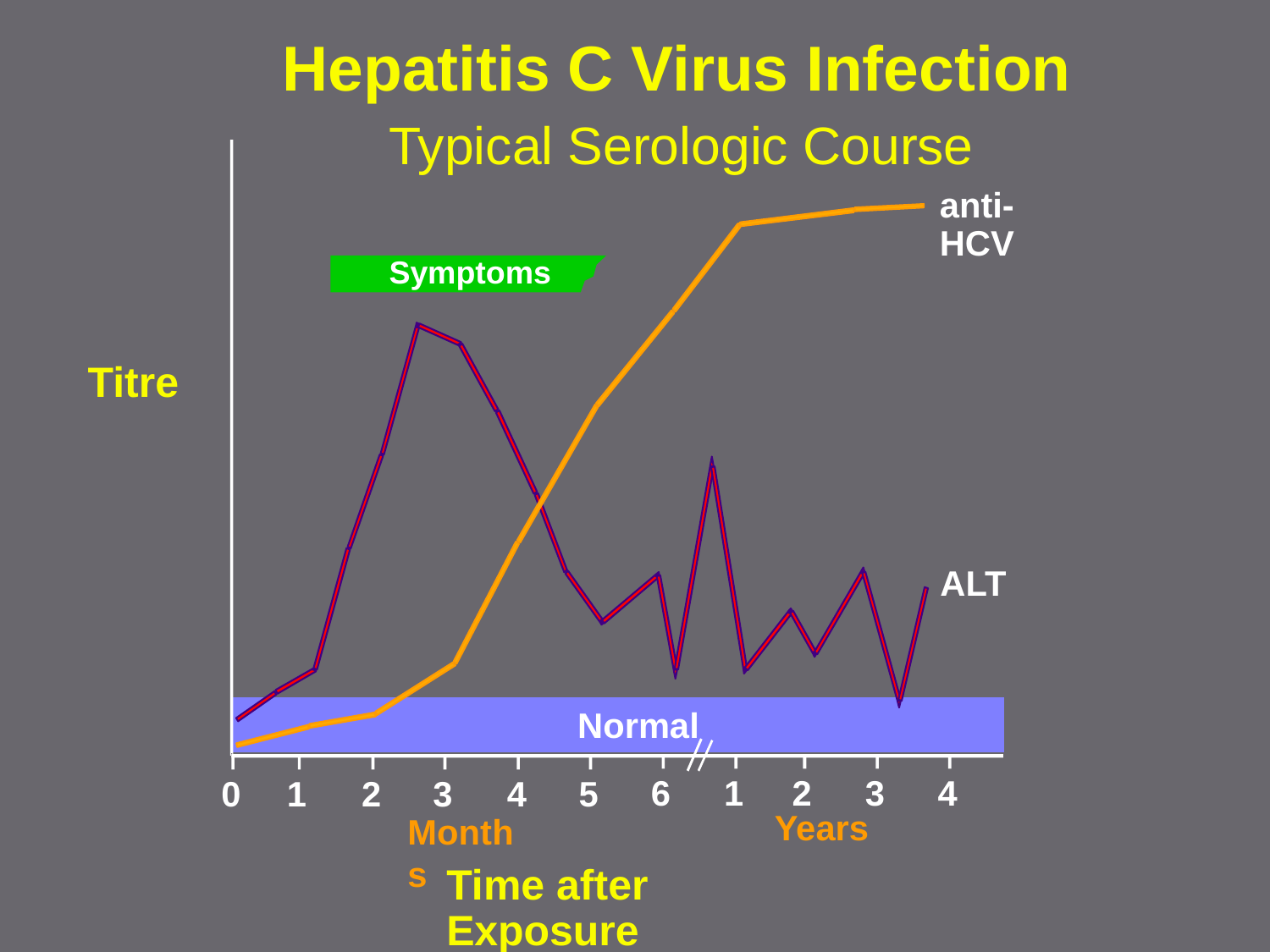

Hepatitis C Virus Infection
Typical Serologic Course

anti-HCV

Symptoms

Titre
ALT

Normal

6
1
2
3
4
0
1
2
3
4
5
Months
Years

Time after Exposure